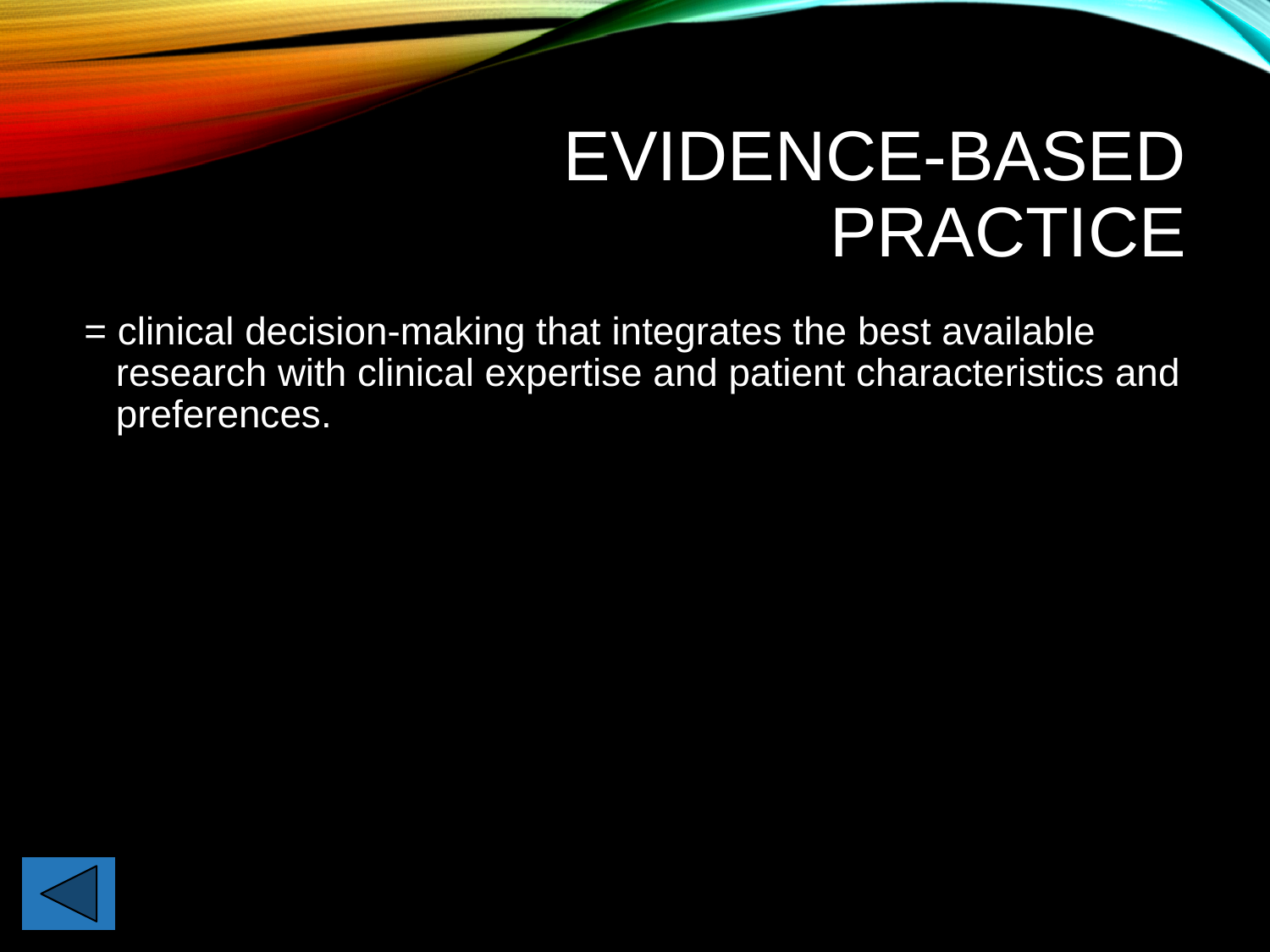

# Evidence-Based Practice
= clinical decision-making that integrates the best available research with clinical expertise and patient characteristics and preferences.